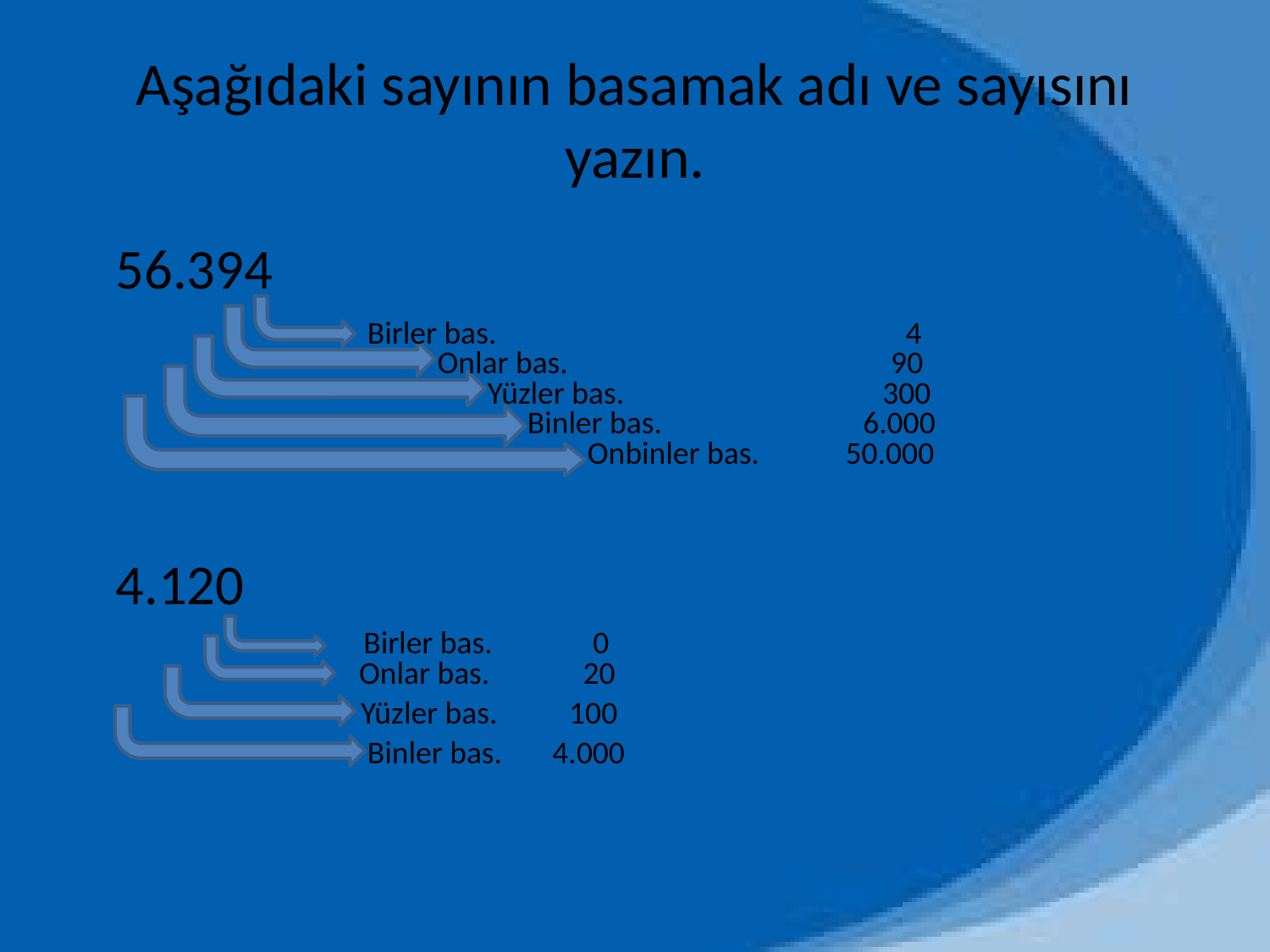

# Aşağıdaki sayının basamak adı ve sayısını yazın.
   56.394

   4.120

Birler bas.                                                         4

Onlar bas.                                             90

Yüzler bas.                                    300

Binler bas.                            6.000
Onbinler bas.            50.000

     Birler bas.              0

   Onlar bas.             20

      Yüzler bas.          100

Binler bas.       4.000